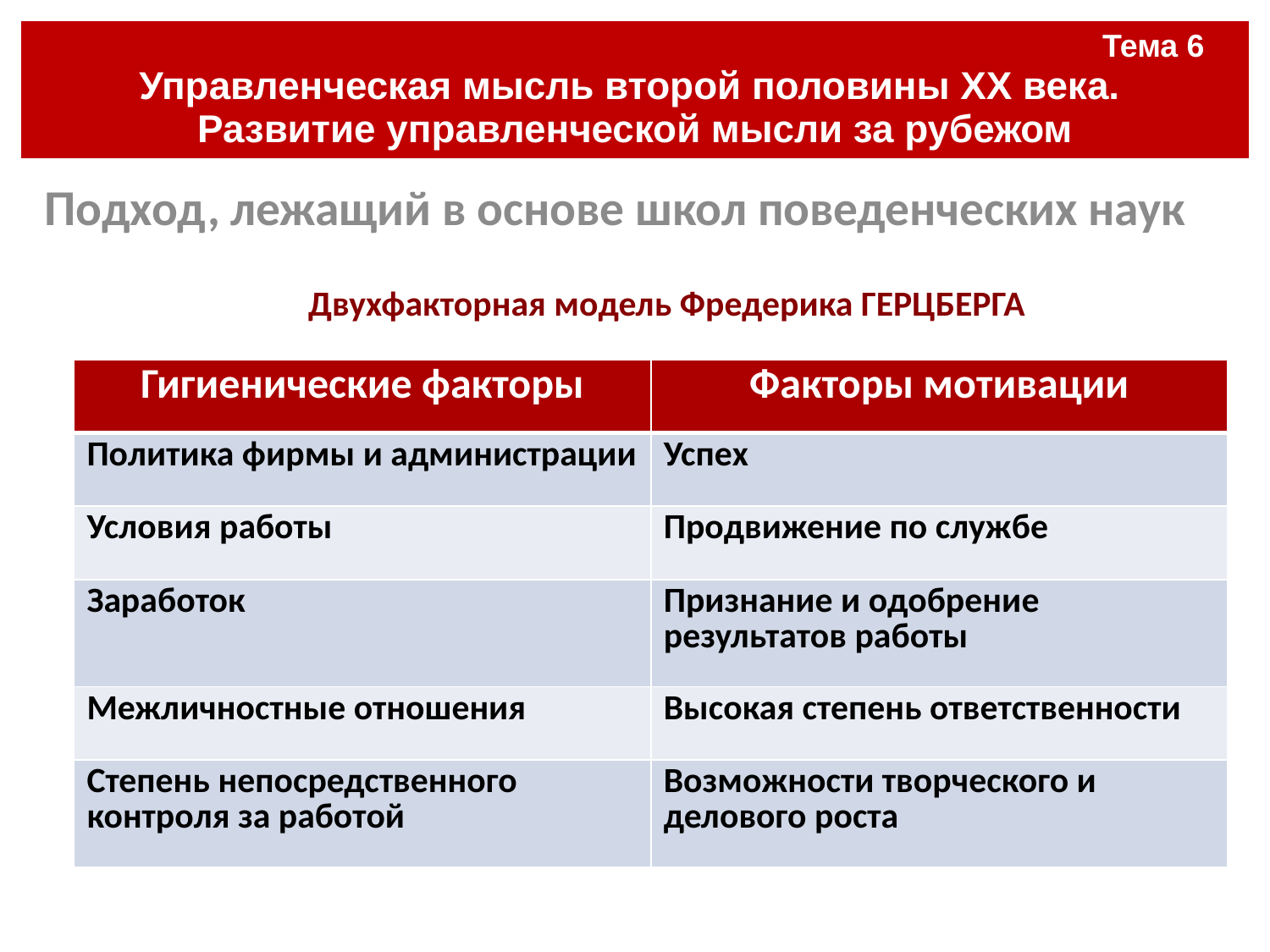

| Тема 6 Управленческая мысль второй половины ХХ века. Развитие управленческой мысли за рубежом |
| --- |
#
Подход, лежащий в основе школ поведенческих наук
Двухфакторная модель Фредерика ГЕРЦБЕРГА
| Гигиенические факторы | Факторы мотивации |
| --- | --- |
| Политика фирмы и администрации | Успех |
| Условия работы | Продвижение по службе |
| Заработок | Признание и одобрение результатов работы |
| Межличностные отношения | Высокая степень ответственности |
| Степень непосредственного контроля за работой | Возможности творческого и делового роста |